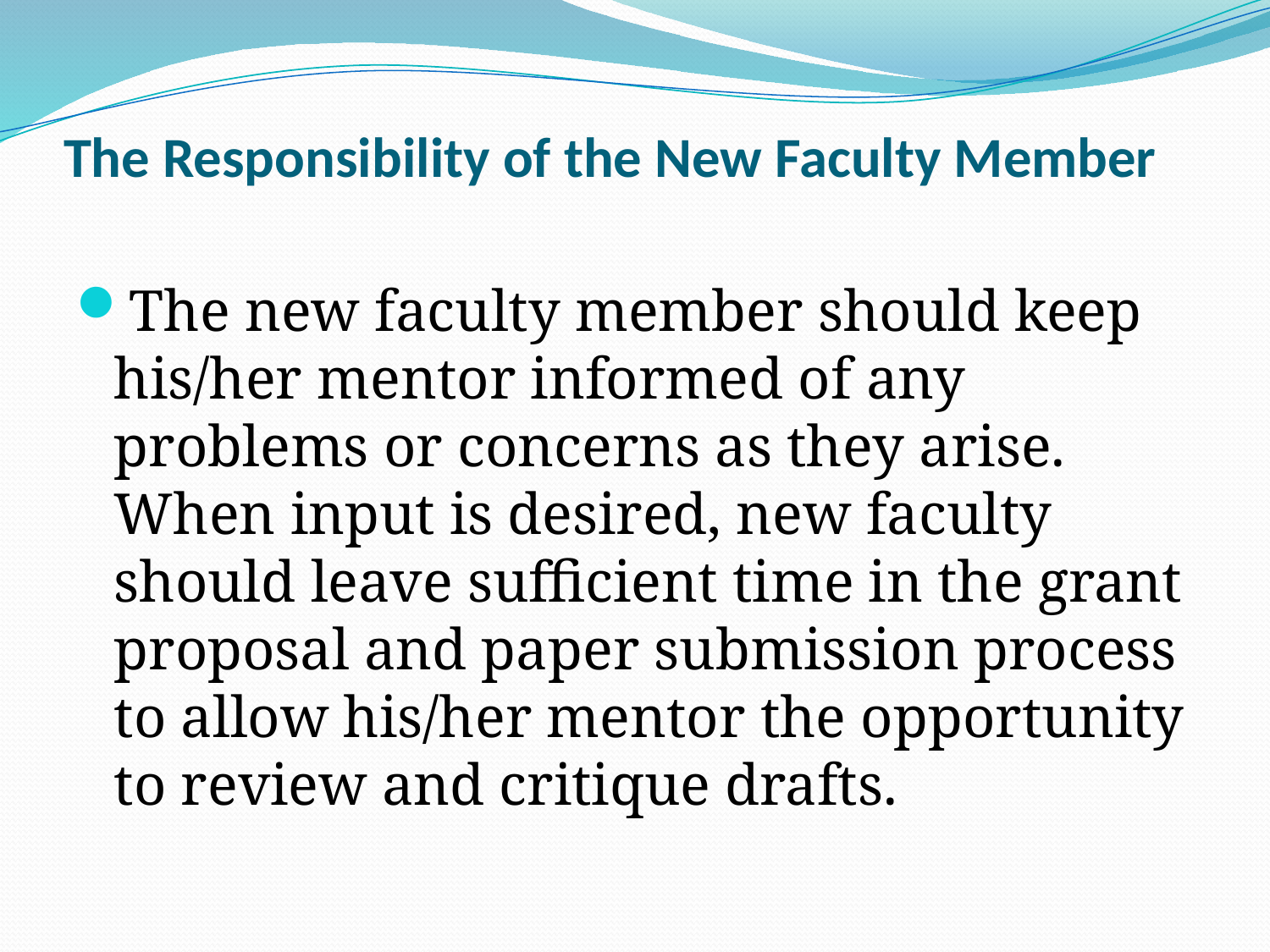

# The Responsibility of the New Faculty Member
The new faculty member should keep his/her mentor informed of any problems or concerns as they arise.  When input is desired, new faculty should leave sufficient time in the grant proposal and paper submission process to allow his/her mentor the opportunity to review and critique drafts.